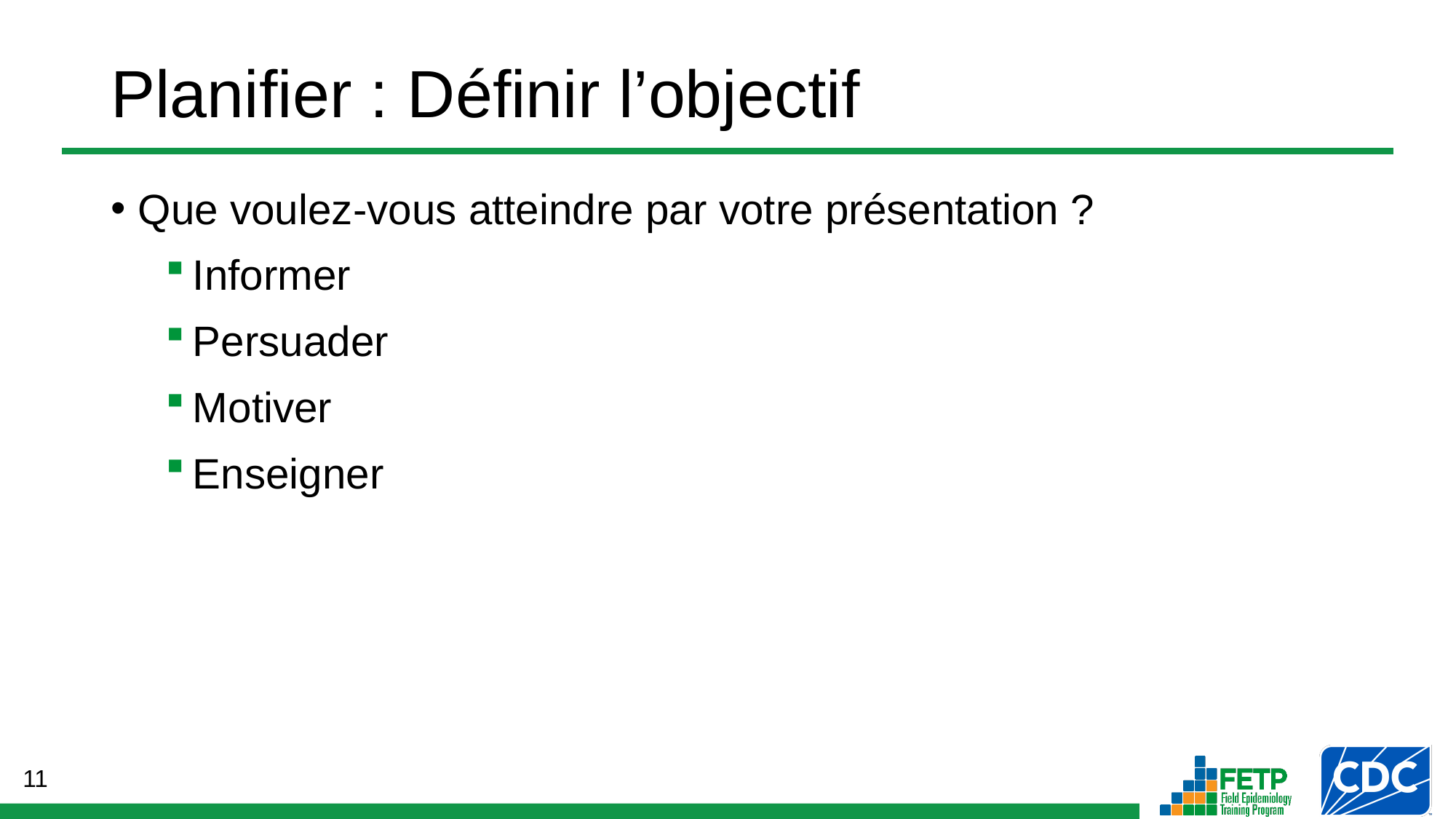

# Planifier : Définir l’objectif
Que voulez-vous atteindre par votre présentation ?
Informer
Persuader
Motiver
Enseigner